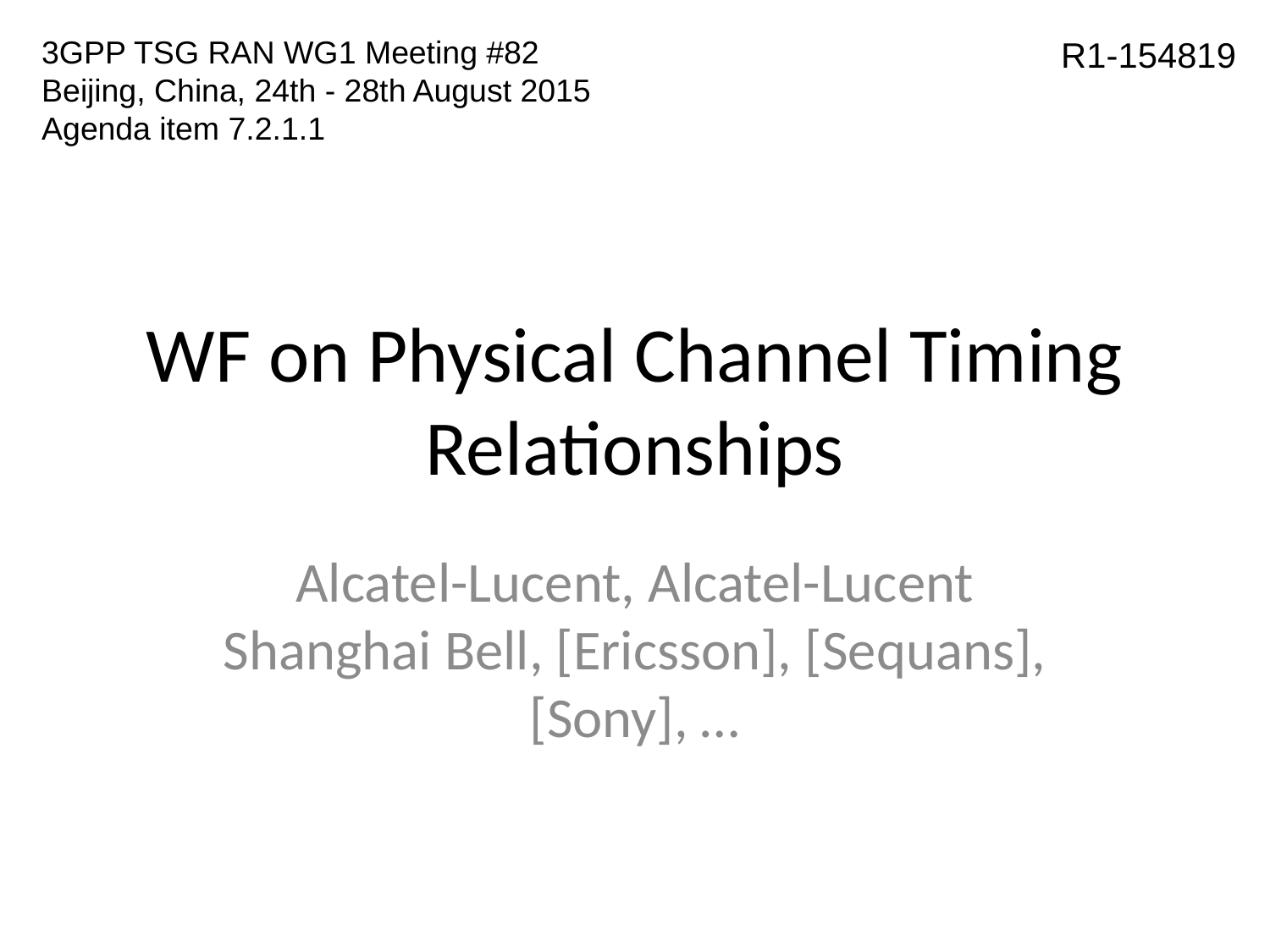

3GPP TSG RAN WG1 Meeting #82
Beijing, China, 24th - 28th August 2015
Agenda item 7.2.1.1
R1-154819
# WF on Physical Channel Timing Relationships
Alcatel-Lucent, Alcatel-Lucent Shanghai Bell, [Ericsson], [Sequans], [Sony], …